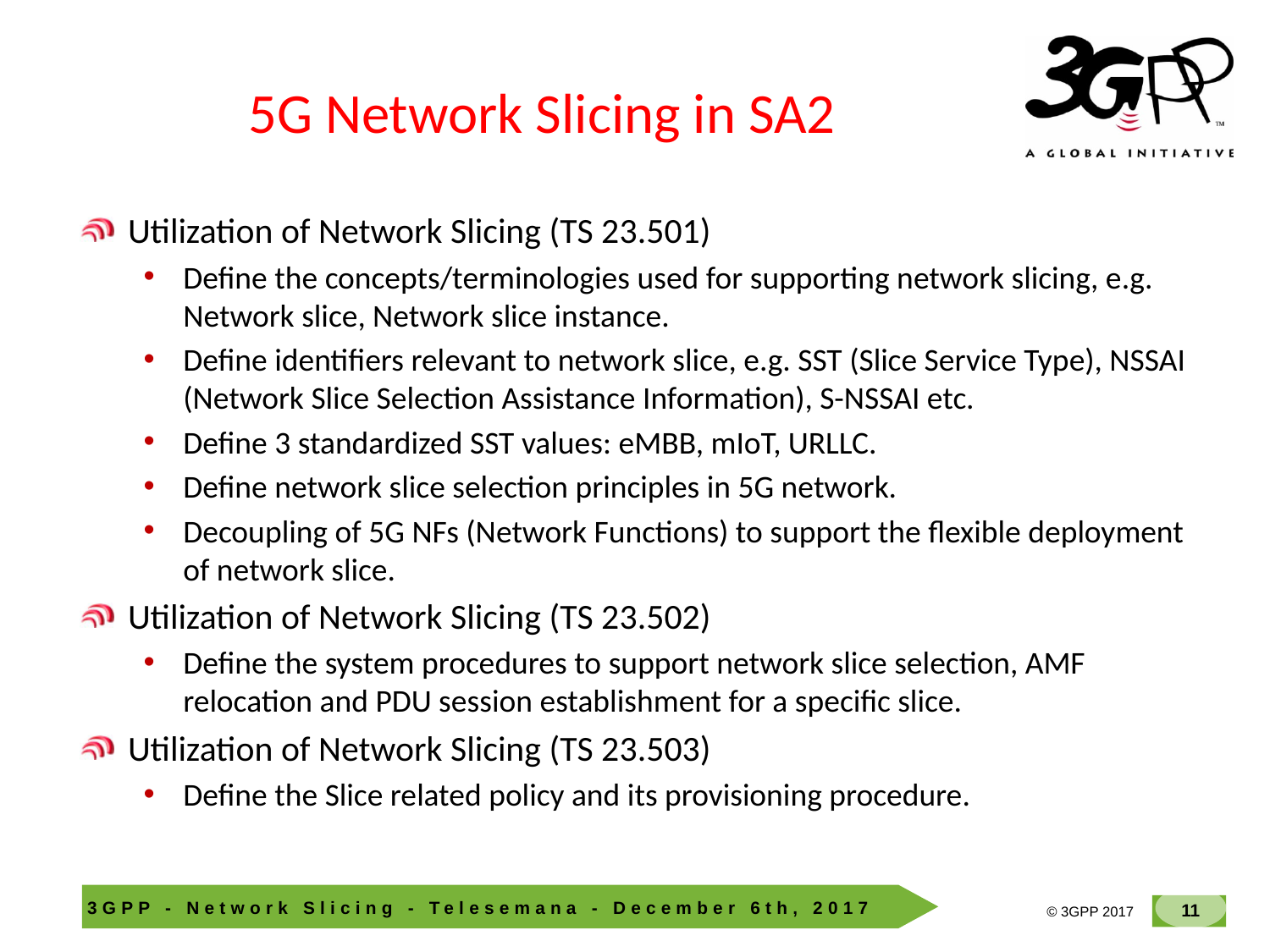

# 5G Network Slicing in SA2
Utilization of Network Slicing (TS 23.501)
Define the concepts/terminologies used for supporting network slicing, e.g. Network slice, Network slice instance.
Define identifiers relevant to network slice, e.g. SST (Slice Service Type), NSSAI (Network Slice Selection Assistance Information), S-NSSAI etc.
Define 3 standardized SST values: eMBB, mIoT, URLLC.
Define network slice selection principles in 5G network.
Decoupling of 5G NFs (Network Functions) to support the flexible deployment of network slice.
Utilization of Network Slicing (TS 23.502)
Define the system procedures to support network slice selection, AMF relocation and PDU session establishment for a specific slice.
Utilization of Network Slicing (TS 23.503)
Define the Slice related policy and its provisioning procedure.